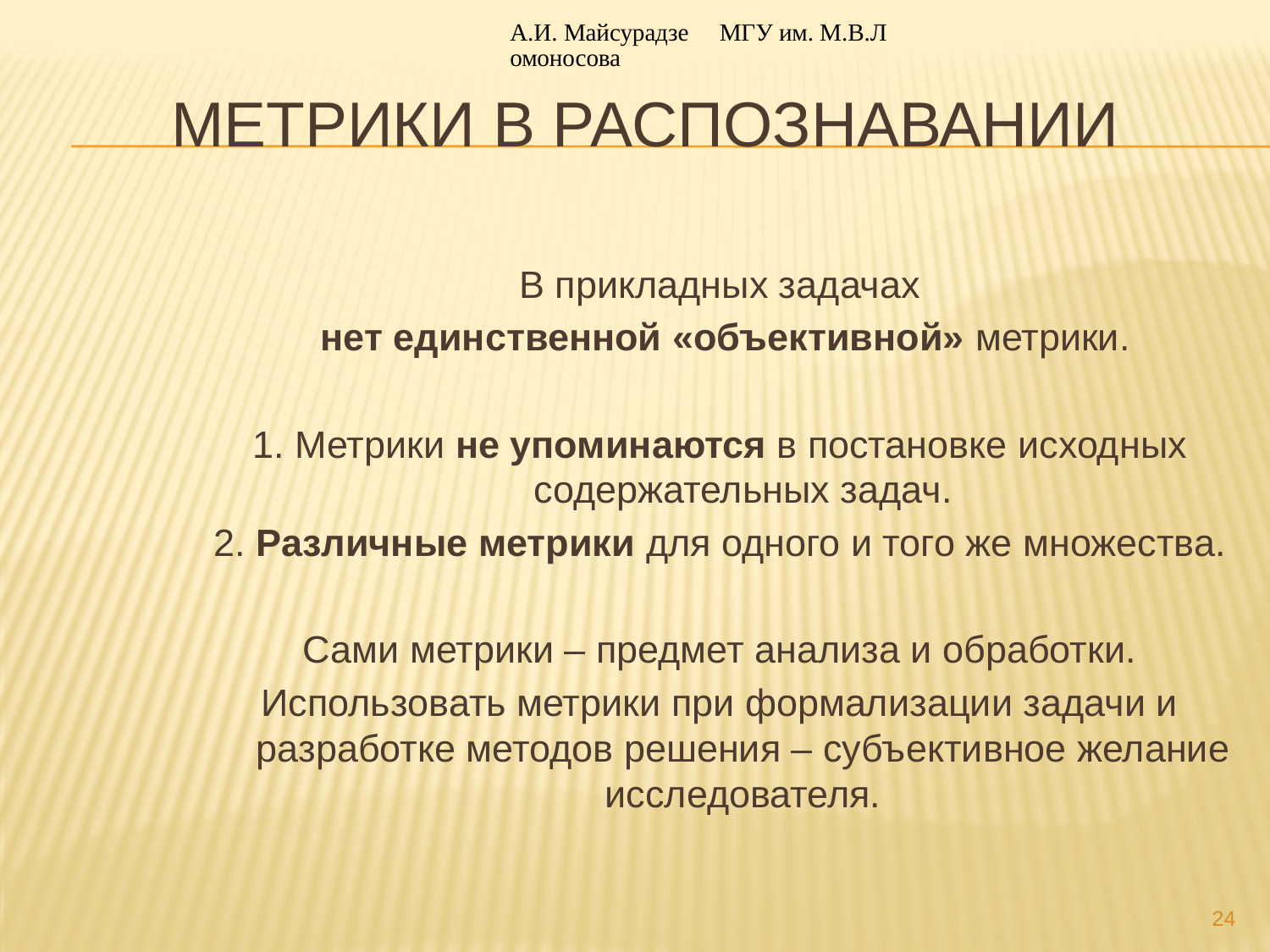

А.И. Майсурадзе     МГУ им. М.В.Ломоносова
# Метрики в распознавании
В прикладных задачах
 нет единственной «объективной» метрики.

1. Метрики не упоминаются в постановке исходных содержательных задач.
2. Различные метрики для одного и того же множества.

Сами метрики – предмет анализа и обработки.
Использовать метрики при формализации задачи и разработке методов решения – субъективное желание исследователя.
24